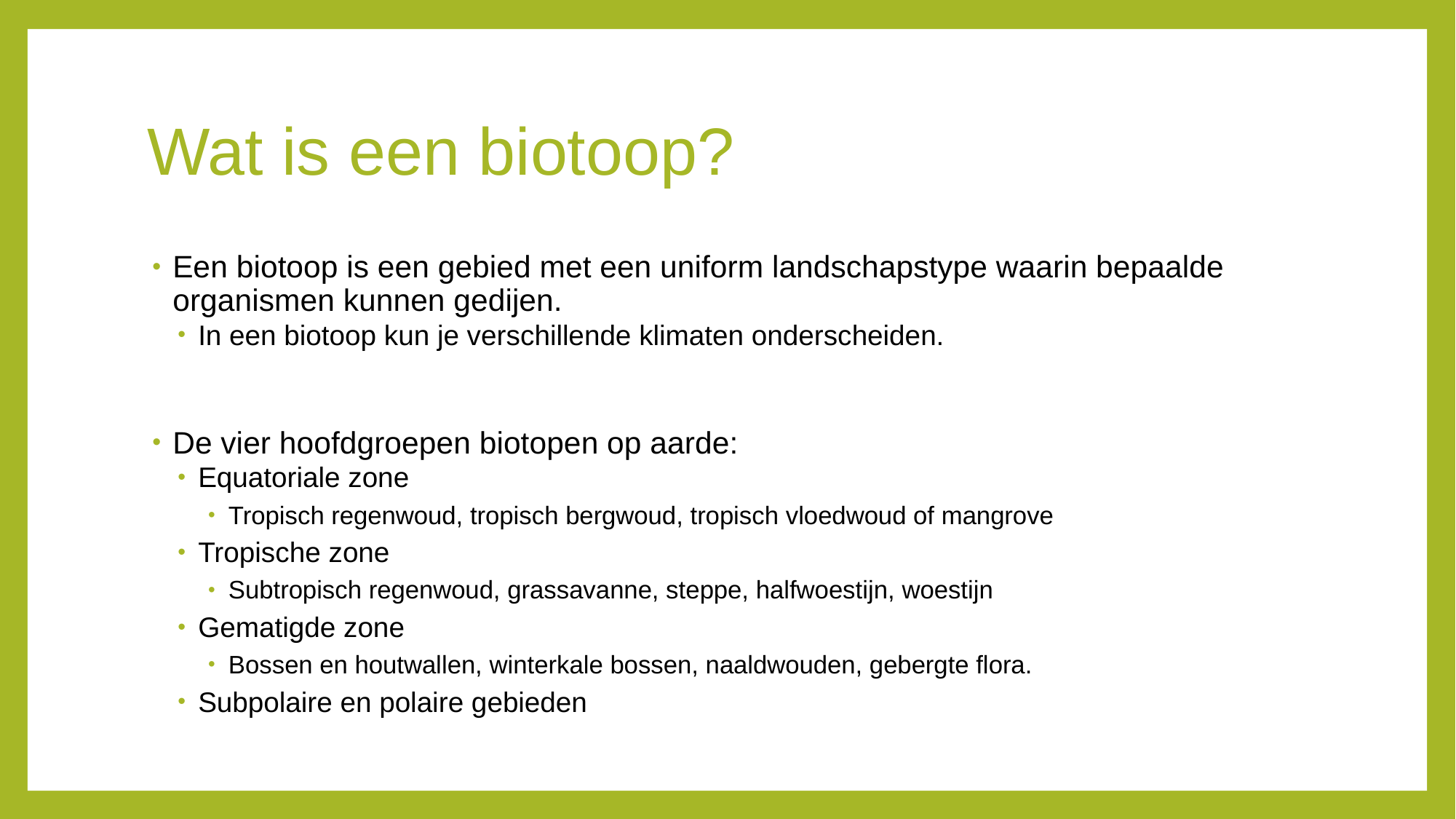

# Wat is een biotoop?
Een biotoop is een gebied met een uniform landschapstype waarin bepaalde organismen kunnen gedijen.
In een biotoop kun je verschillende klimaten onderscheiden.

De vier hoofdgroepen biotopen op aarde:
Equatoriale zone
Tropisch regenwoud, tropisch bergwoud, tropisch vloedwoud of mangrove
Tropische zone
Subtropisch regenwoud, grassavanne, steppe, halfwoestijn, woestijn
Gematigde zone
Bossen en houtwallen, winterkale bossen, naaldwouden, gebergte flora.
Subpolaire en polaire gebieden